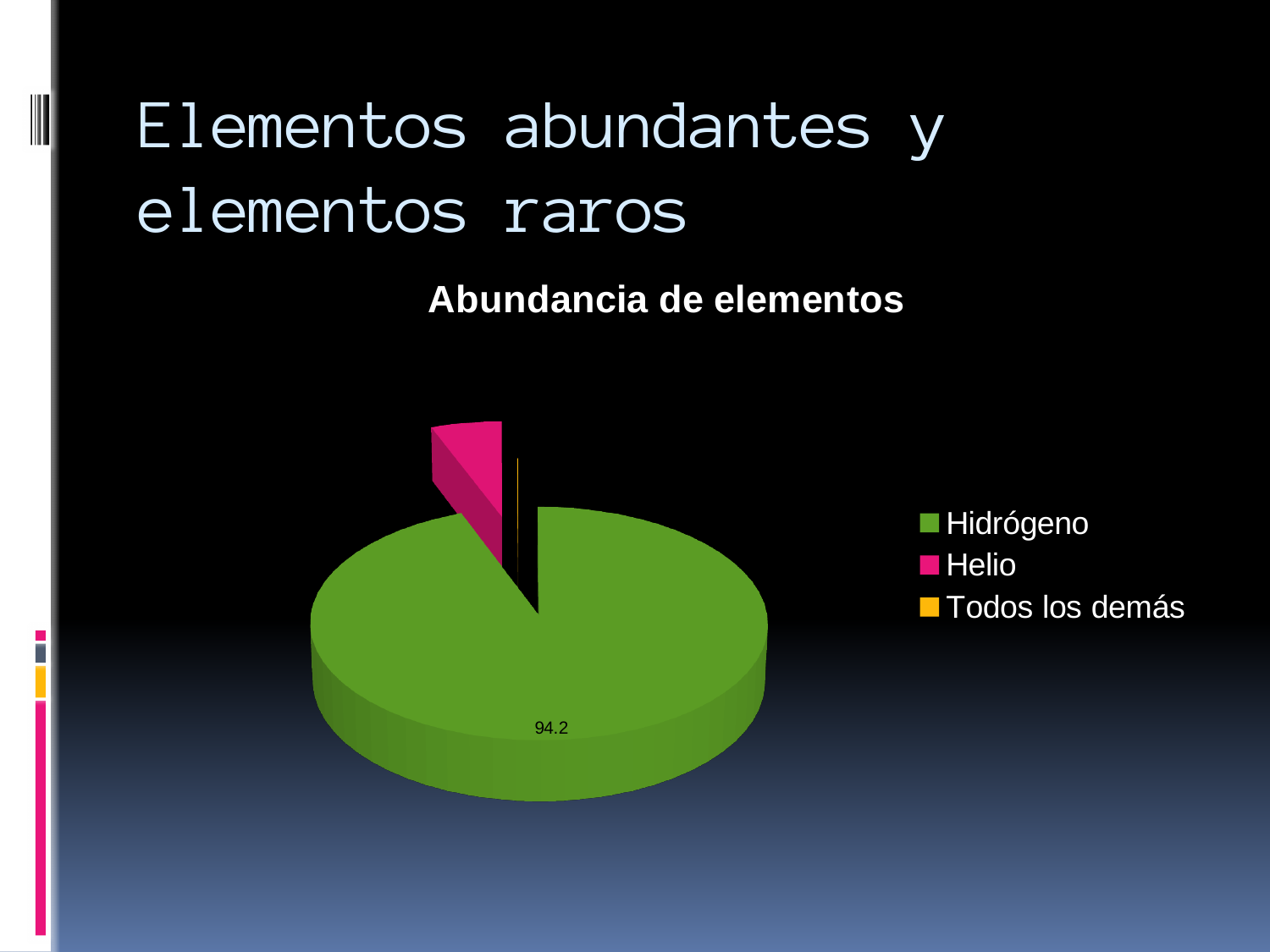

# Elementos abundantes y elementos raros

[unsupported chart]